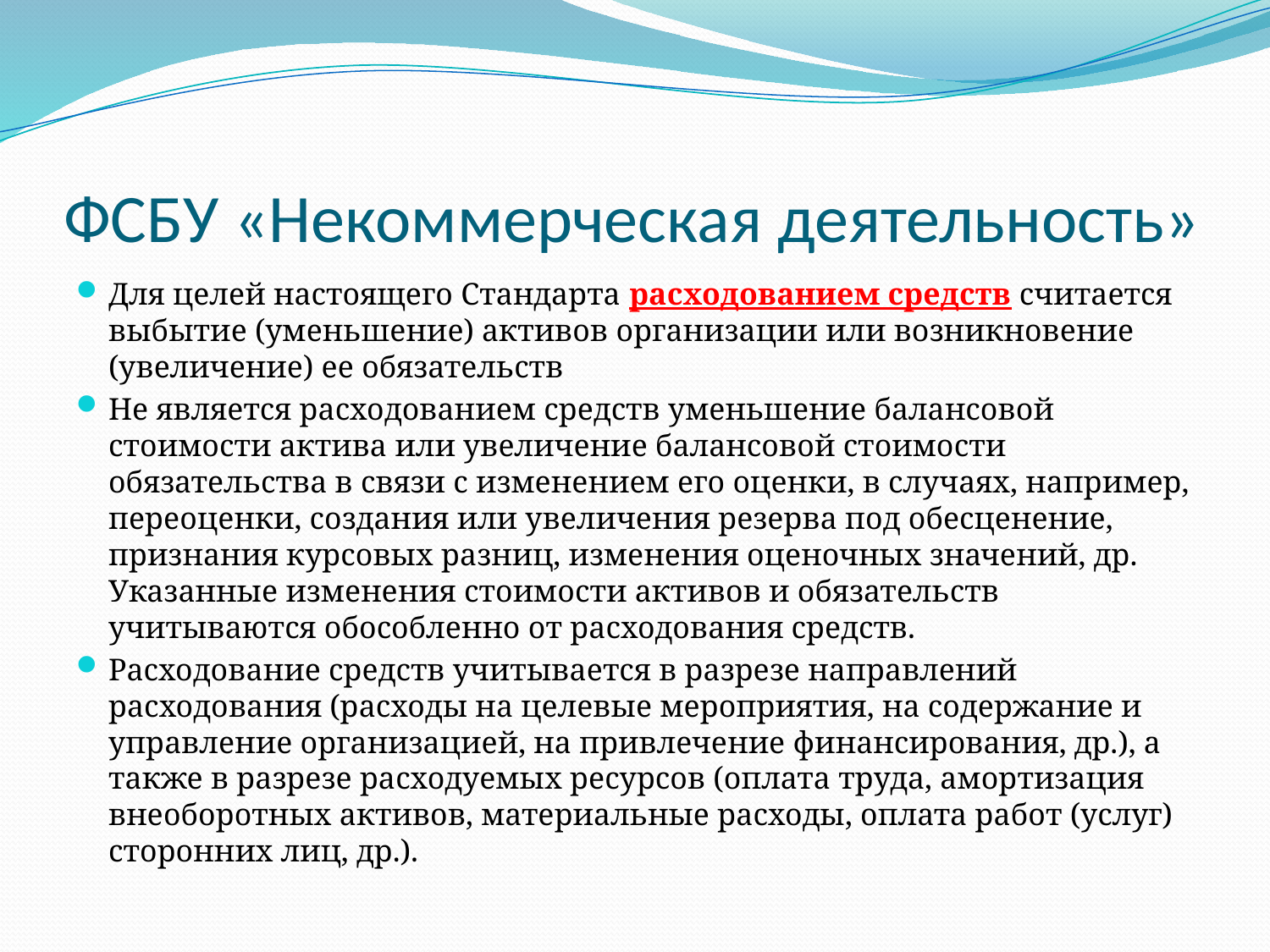

# ФСБУ «Некоммерческая деятельность»
Для целей настоящего Стандарта расходованием средств считается выбытие (уменьшение) активов организации или возникновение (увеличение) ее обязательств
Не является расходованием средств уменьшение балансовой стоимости актива или увеличение балансовой стоимости обязательства в связи с изменением его оценки, в случаях, например, переоценки, создания или увеличения резерва под обесценение, признания курсовых разниц, изменения оценочных значений, др. Указанные изменения стоимости активов и обязательств учитываются обособленно от расходования средств.
Расходование средств учитывается в разрезе направлений расходования (расходы на целевые мероприятия, на содержание и управление организацией, на привлечение финансирования, др.), а также в разрезе расходуемых ресурсов (оплата труда, амортизация внеоборотных активов, материальные расходы, оплата работ (услуг) сторонних лиц, др.).